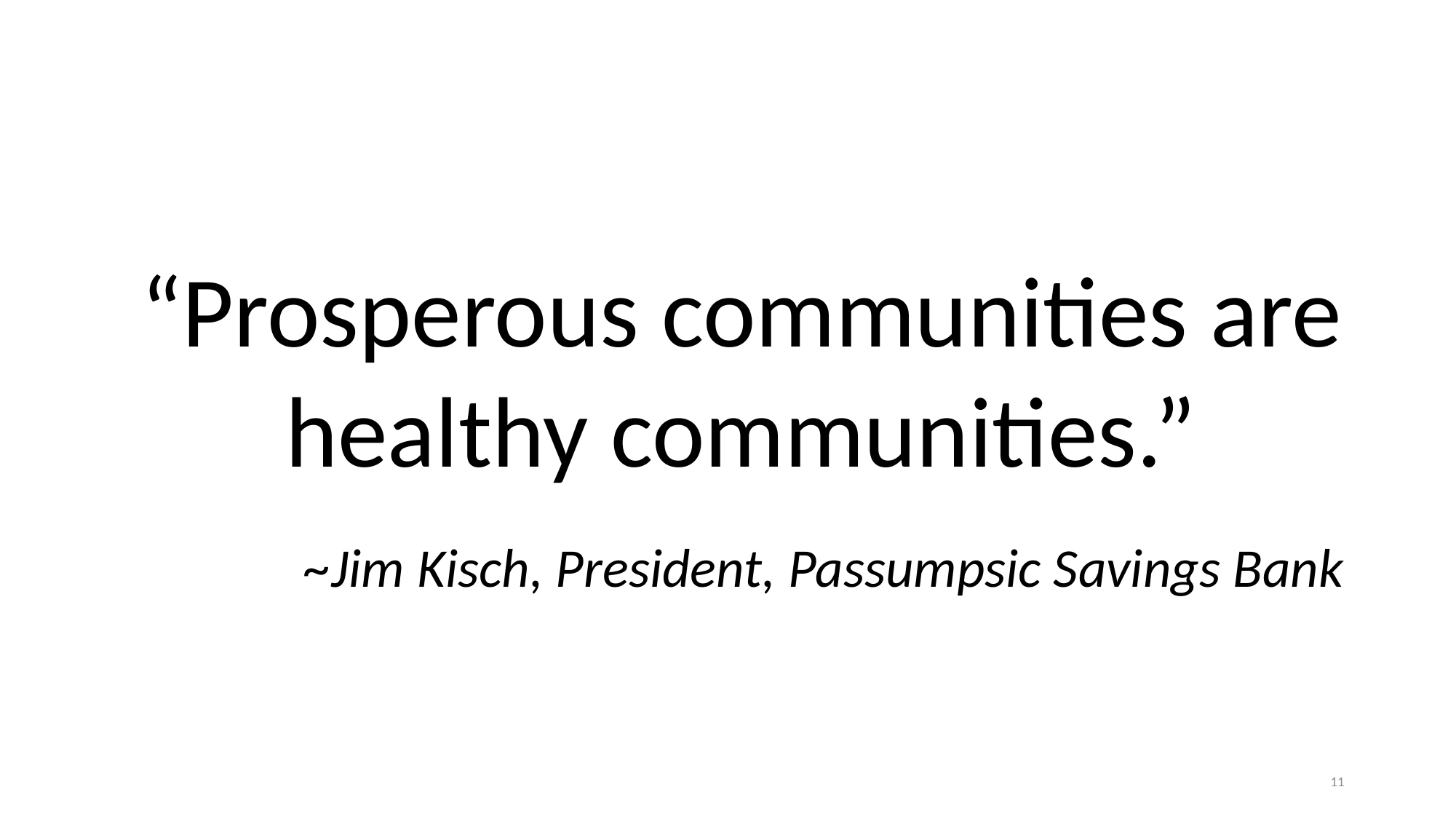

“Prosperous communities are healthy communities.”
~Jim Kisch, President, Passumpsic Savings Bank
11